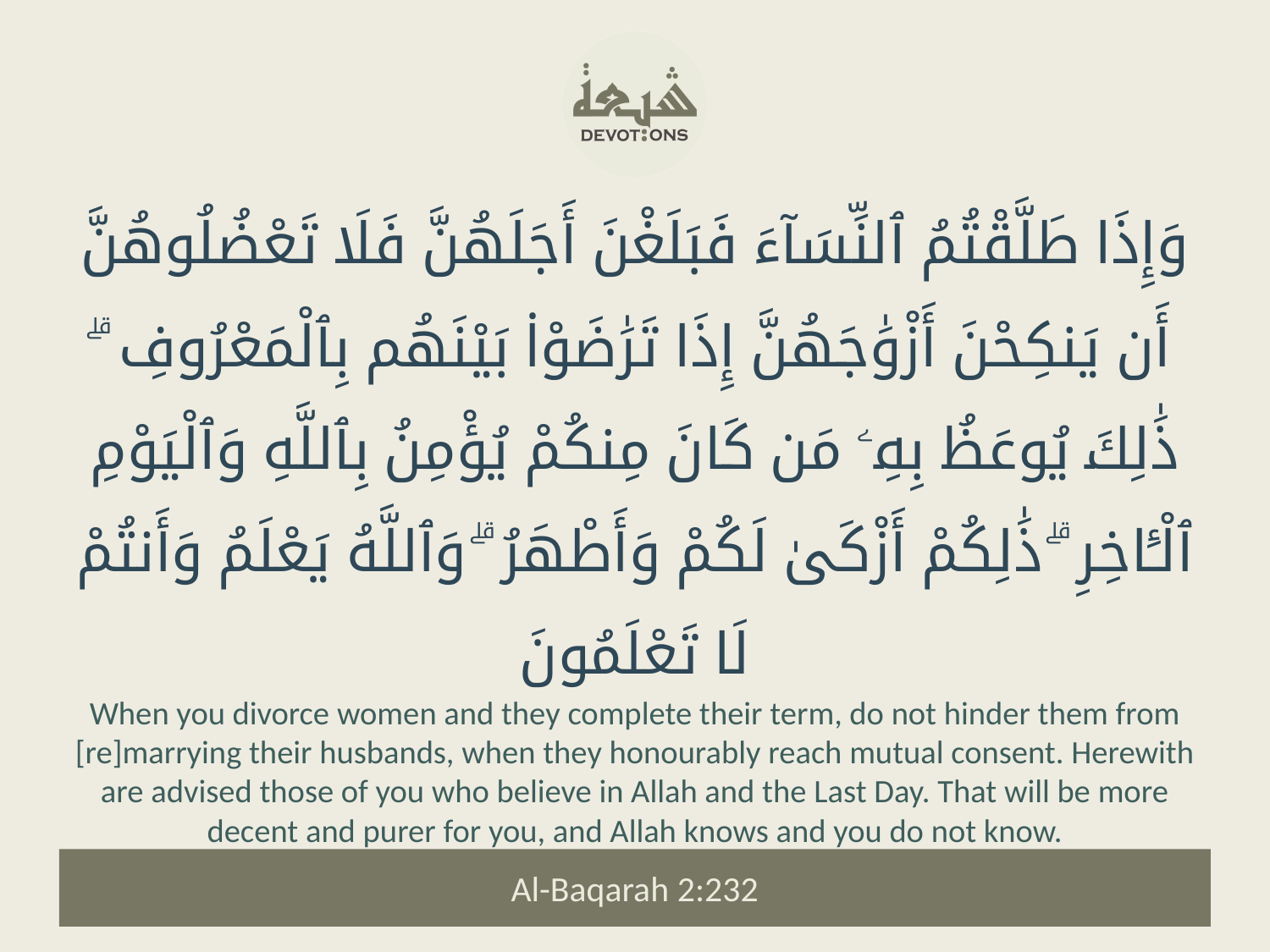

وَإِذَا طَلَّقْتُمُ ٱلنِّسَآءَ فَبَلَغْنَ أَجَلَهُنَّ فَلَا تَعْضُلُوهُنَّ أَن يَنكِحْنَ أَزْوَٰجَهُنَّ إِذَا تَرَٰضَوْا۟ بَيْنَهُم بِٱلْمَعْرُوفِ ۗ ذَٰلِكَ يُوعَظُ بِهِۦ مَن كَانَ مِنكُمْ يُؤْمِنُ بِٱللَّهِ وَٱلْيَوْمِ ٱلْـَٔاخِرِ ۗ ذَٰلِكُمْ أَزْكَىٰ لَكُمْ وَأَطْهَرُ ۗ وَٱللَّهُ يَعْلَمُ وَأَنتُمْ لَا تَعْلَمُونَ
When you divorce women and they complete their term, do not hinder them from [re]marrying their husbands, when they honourably reach mutual consent. Herewith are advised those of you who believe in Allah and the Last Day. That will be more decent and purer for you, and Allah knows and you do not know.
Al-Baqarah 2:232